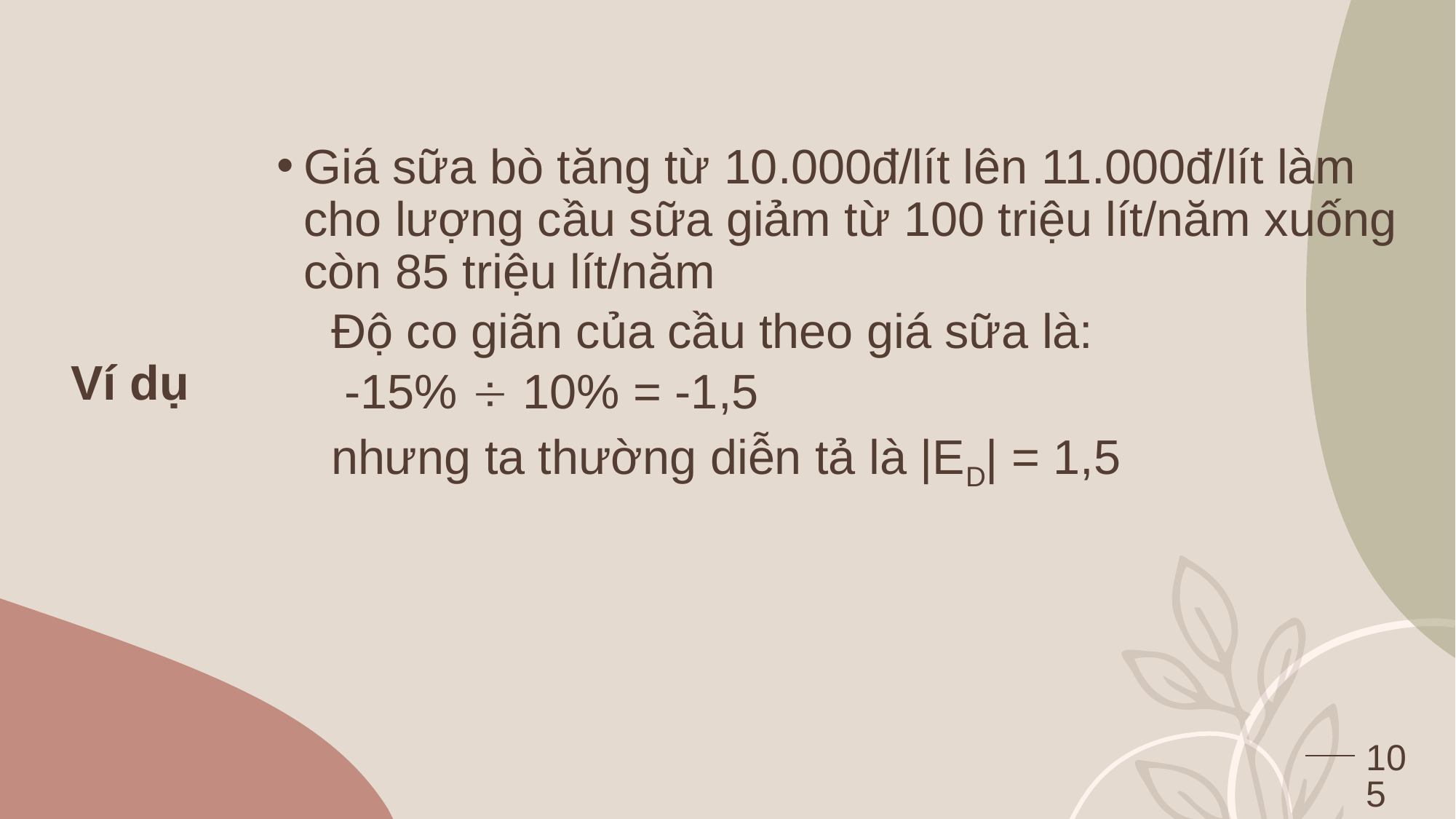

Giá sữa bò tăng từ 10.000đ/lít lên 11.000đ/lít làm cho lượng cầu sữa giảm từ 100 triệu lít/năm xuống còn 85 triệu lít/năm
Độ co giãn của cầu theo giá sữa là:
 -15% ÷ 10% = -1,5
nhưng ta thường diễn tả là |ED| = 1,5

Ví dụ
105